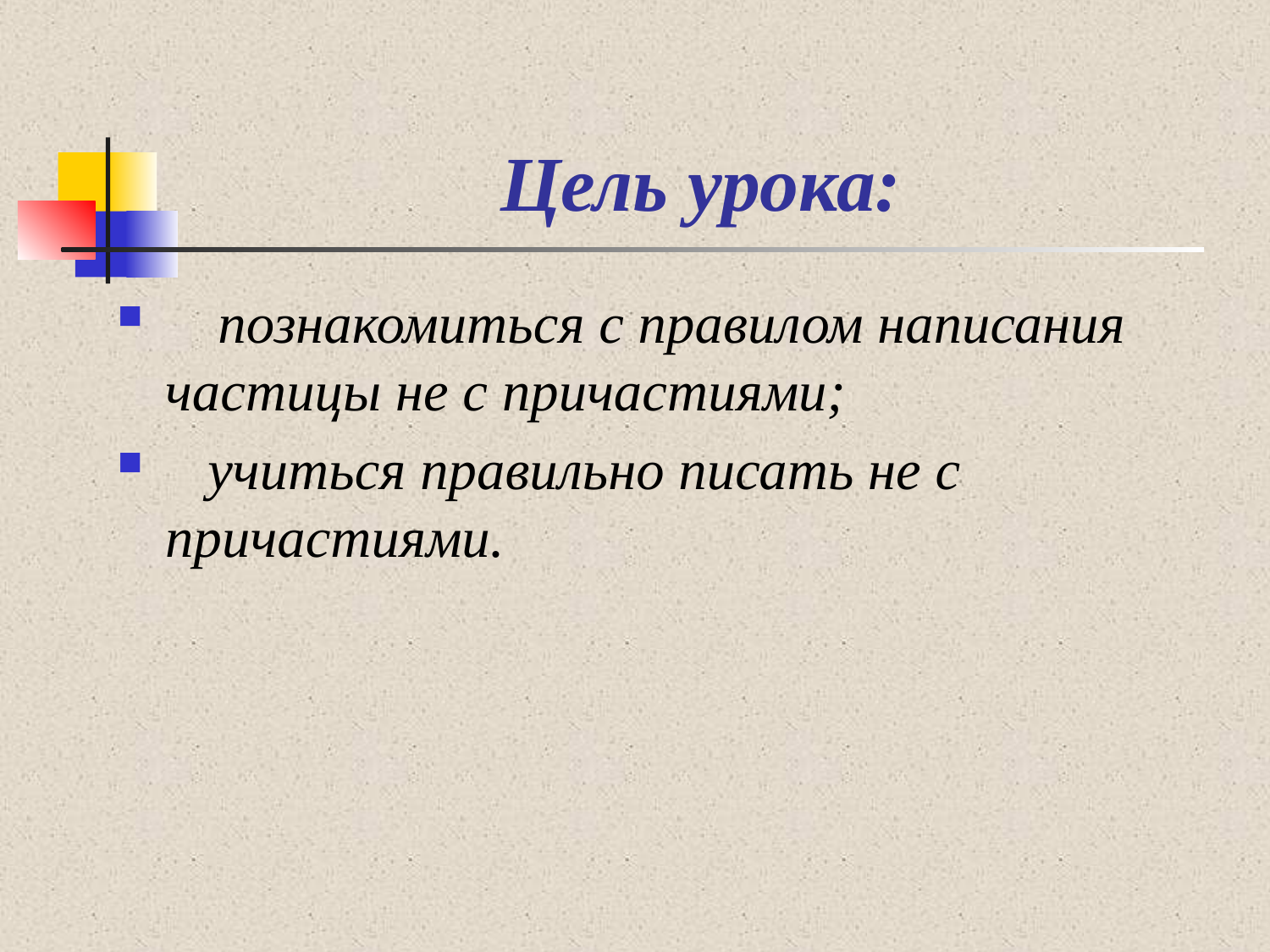

# Цель урока:
   познакомиться с правилом написания частицы не с причастиями;
   учиться правильно писать не с причастиями.